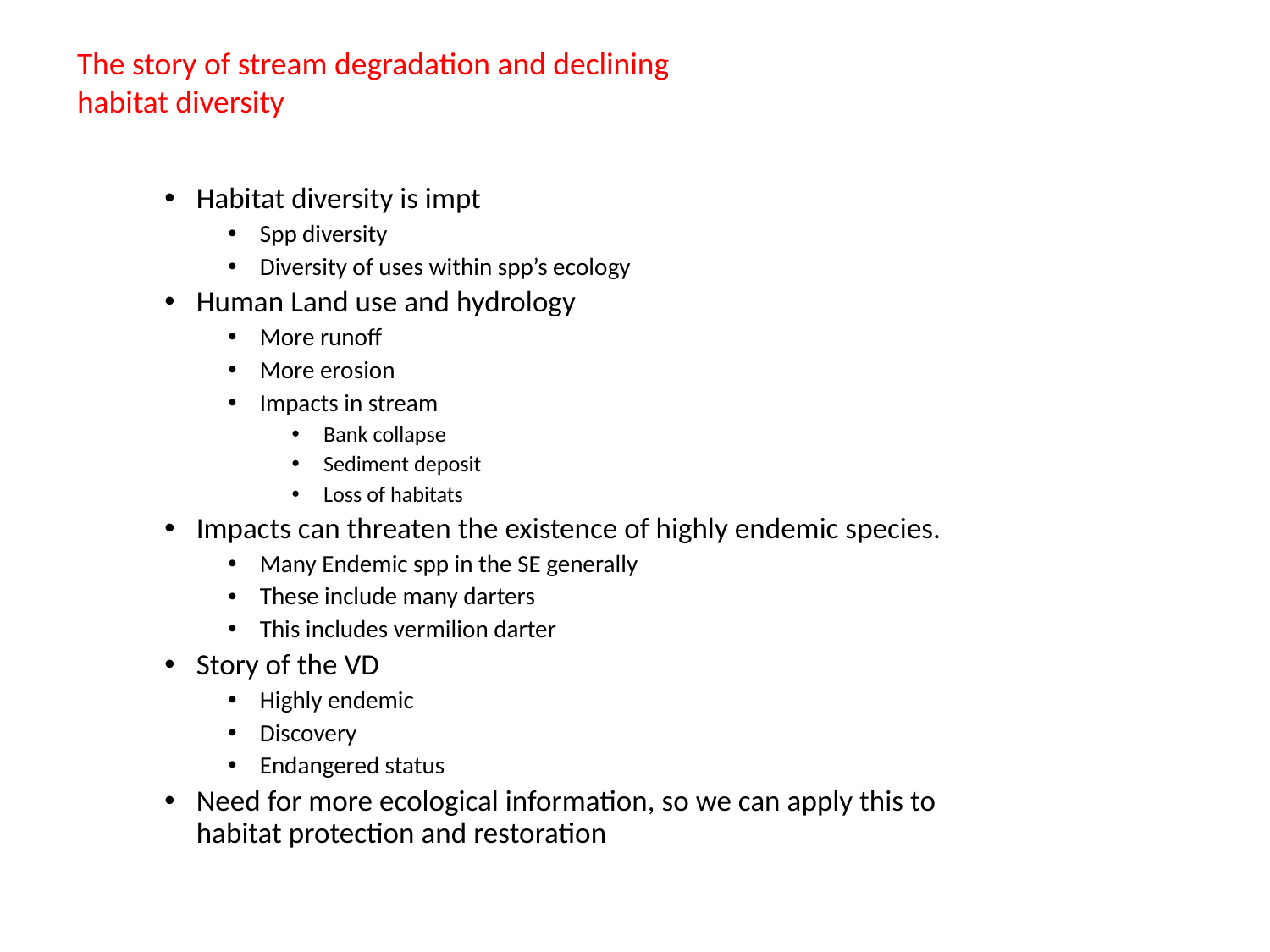

The story of stream degradation and declining habitat diversity
Habitat diversity is impt
Spp diversity
Diversity of uses within spp’s ecology
Human Land use and hydrology
More runoff
More erosion
Impacts in stream
Bank collapse
Sediment deposit
Loss of habitats
Impacts can threaten the existence of highly endemic species.
Many Endemic spp in the SE generally
These include many darters
This includes vermilion darter
Story of the VD
Highly endemic
Discovery
Endangered status
Need for more ecological information, so we can apply this to habitat protection and restoration